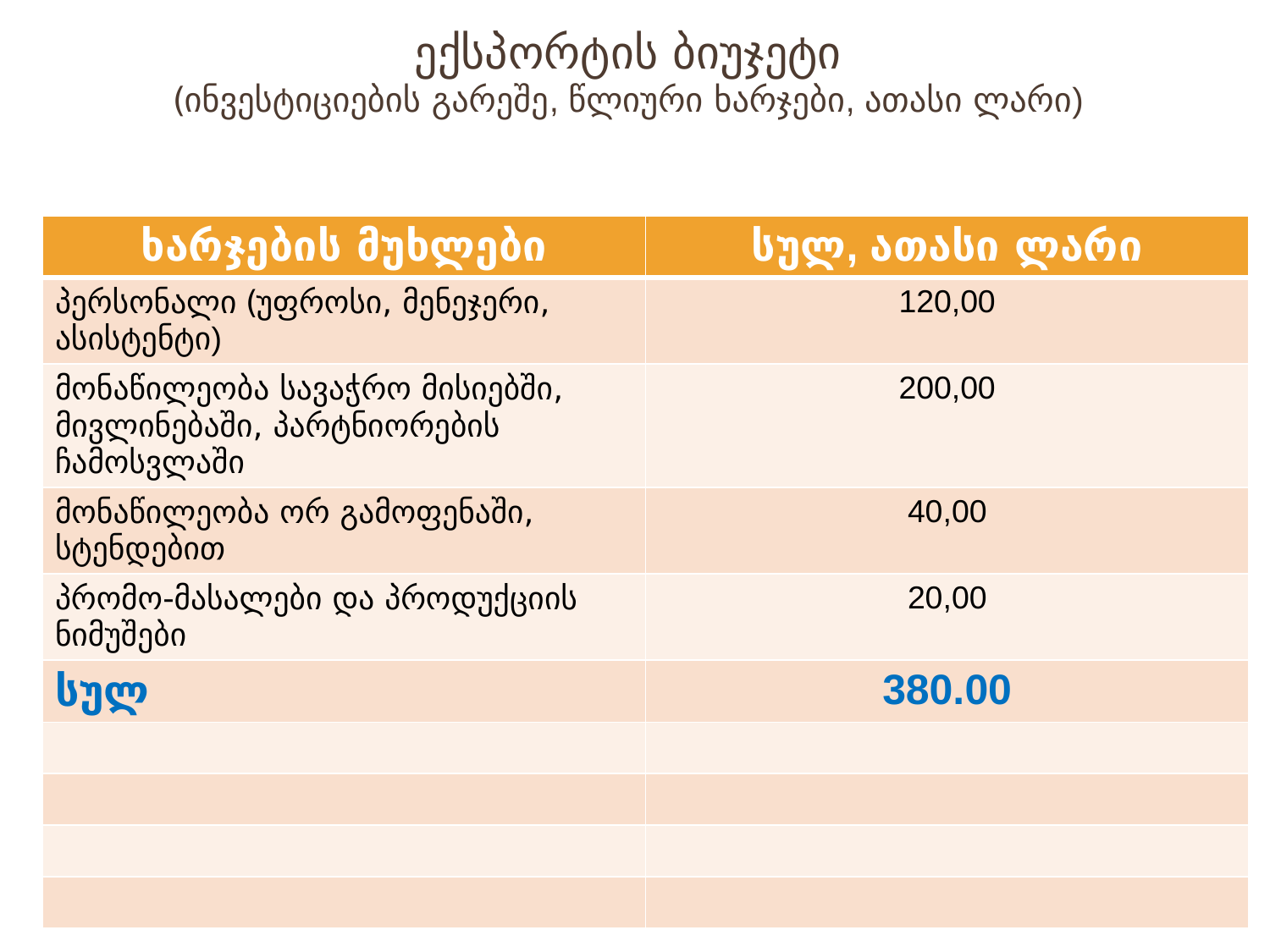

# ექსპორტის ბიუჯეტი (ინვესტიციების გარეშე, წლიური ხარჯები, ათასი ლარი)
| ხარჯების მუხლები | სულ, ათასი ლარი |
| --- | --- |
| პერსონალი (უფროსი, მენეჯერი, ასისტენტი) | 120,00 |
| მონაწილეობა სავაჭრო მისიებში, მივლინებაში, პარტნიორების ჩამოსვლაში | 200,00 |
| მონაწილეობა ორ გამოფენაში, სტენდებით | 40,00 |
| პრომო-მასალები და პროდუქციის ნიმუშები | 20,00 |
| სულ | 380.00 |
|  |  |
|  |  |
|  |  |
|  |  |